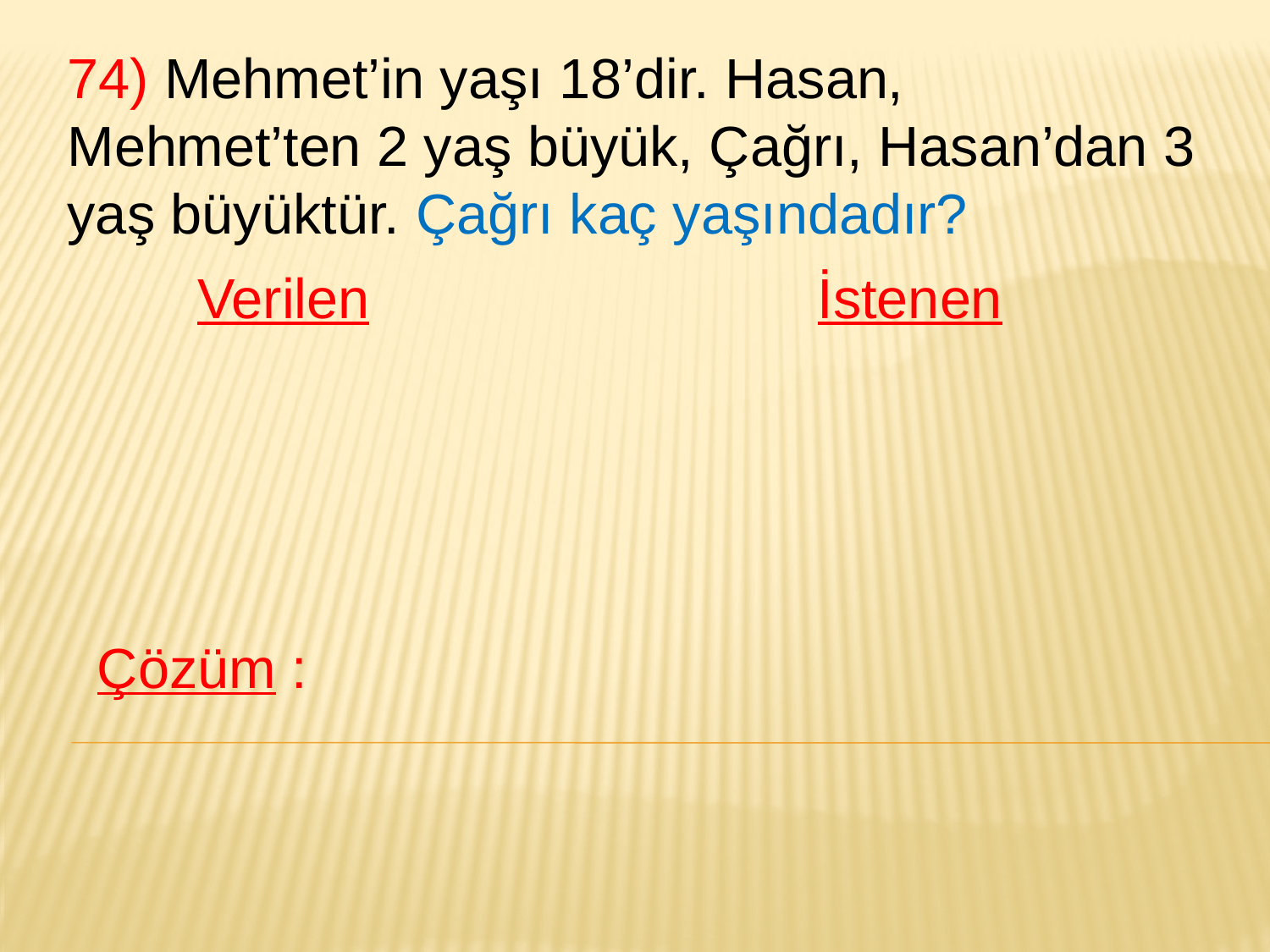

74) Mehmet’in yaşı 18’dir. Hasan, Mehmet’ten 2 yaş büyük, Çağrı, Hasan’dan 3 yaş büyüktür. Çağrı kaç yaşındadır?

Verilen
İstenen
Çözüm :